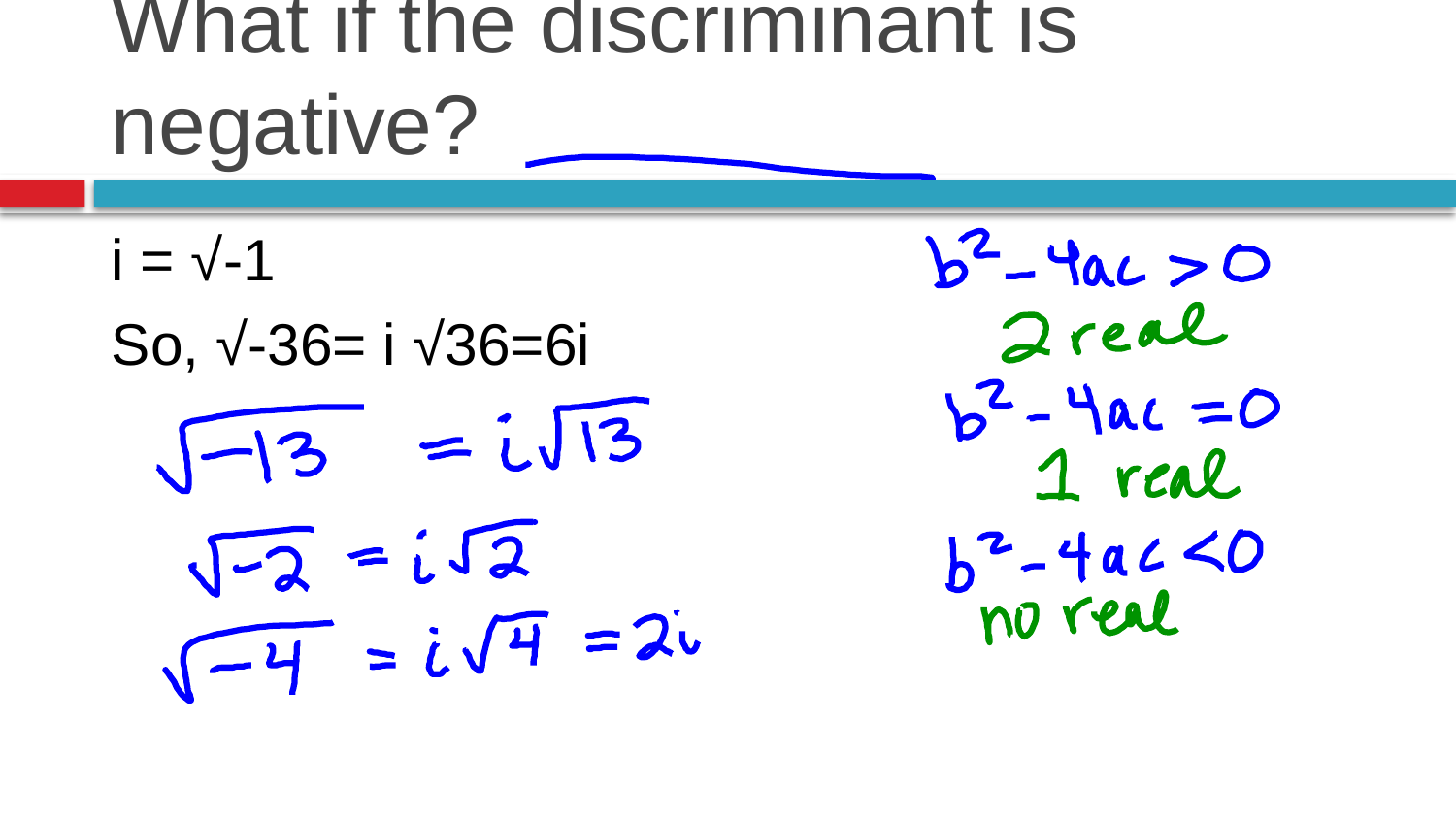

# What if the discriminant is negative?

i = √-1
So, √-36= i √36=6i